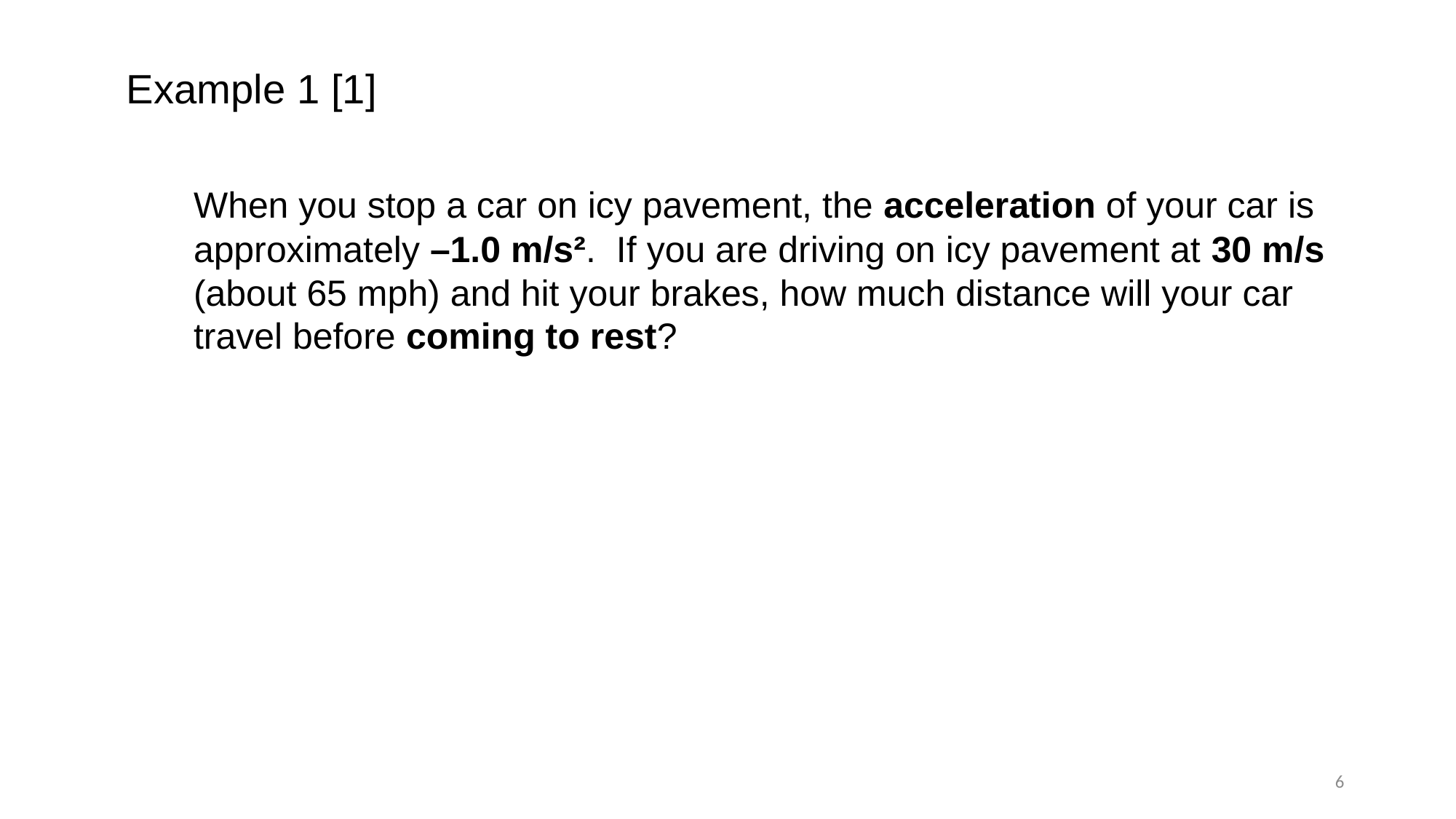

Example 1 [1]
When you stop a car on icy pavement, the acceleration of your car is approximately –1.0 m/s².  If you are driving on icy pavement at 30 m/s (about 65 mph) and hit your brakes, how much distance will your car travel before coming to rest?
6